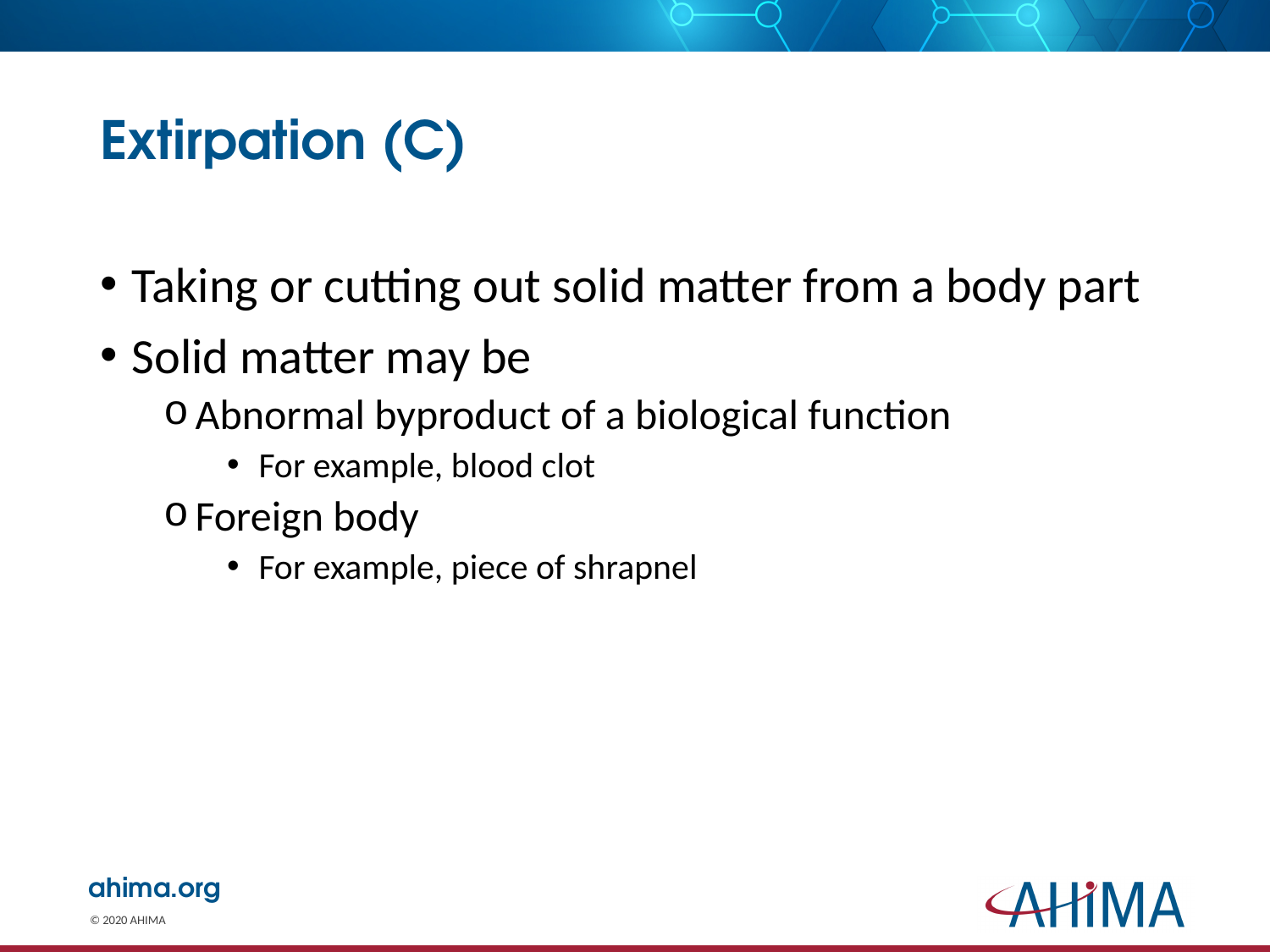

# Extirpation (C)
Taking or cutting out solid matter from a body part
Solid matter may be
Abnormal byproduct of a biological function
For example, blood clot
Foreign body
For example, piece of shrapnel